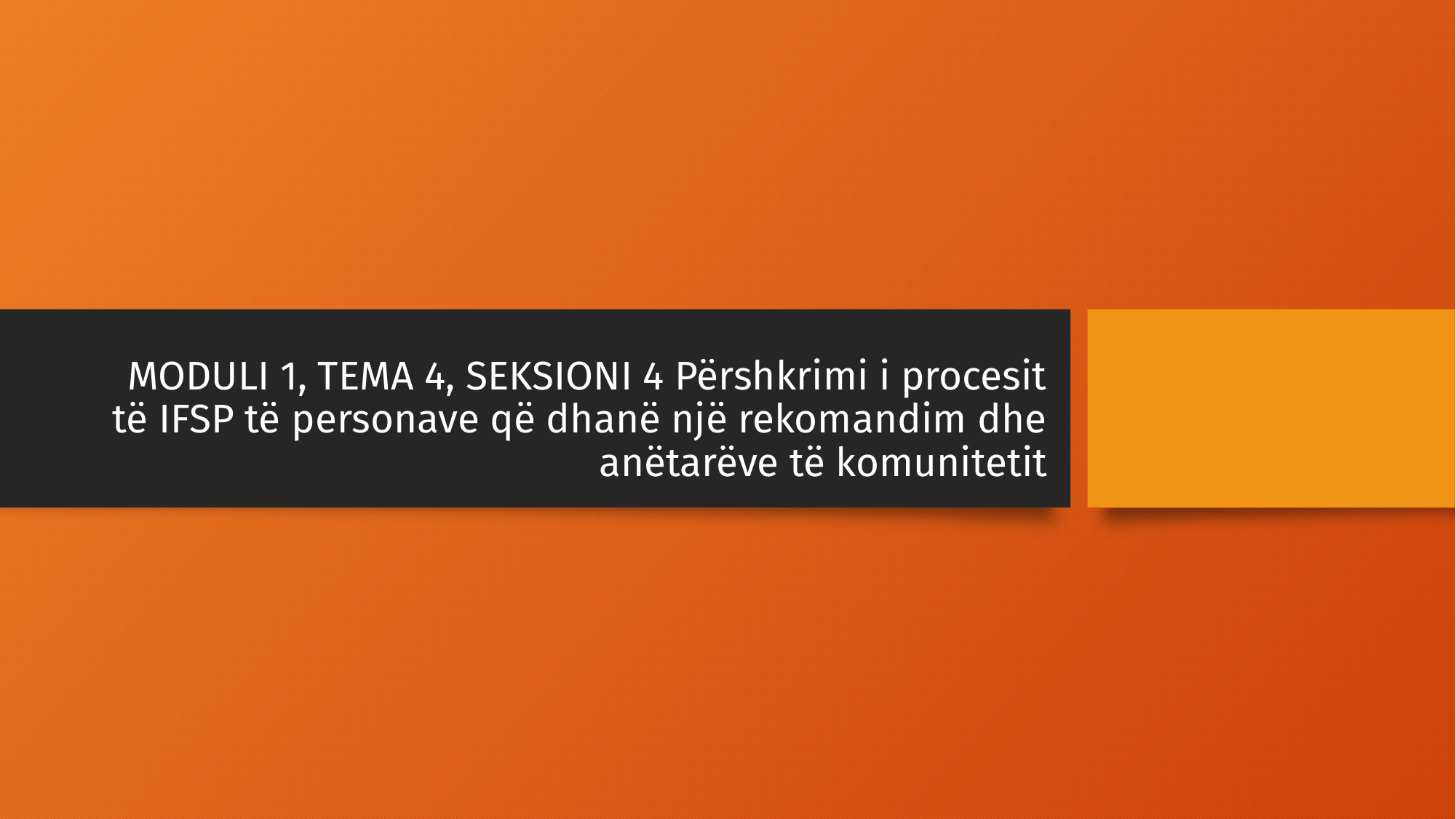

# MODULI 1, TEMA 4, SEKSIONI 4 Përshkrimi i procesit të IFSP të personave që dhanë një rekomandim dhe anëtarëve të komunitetit